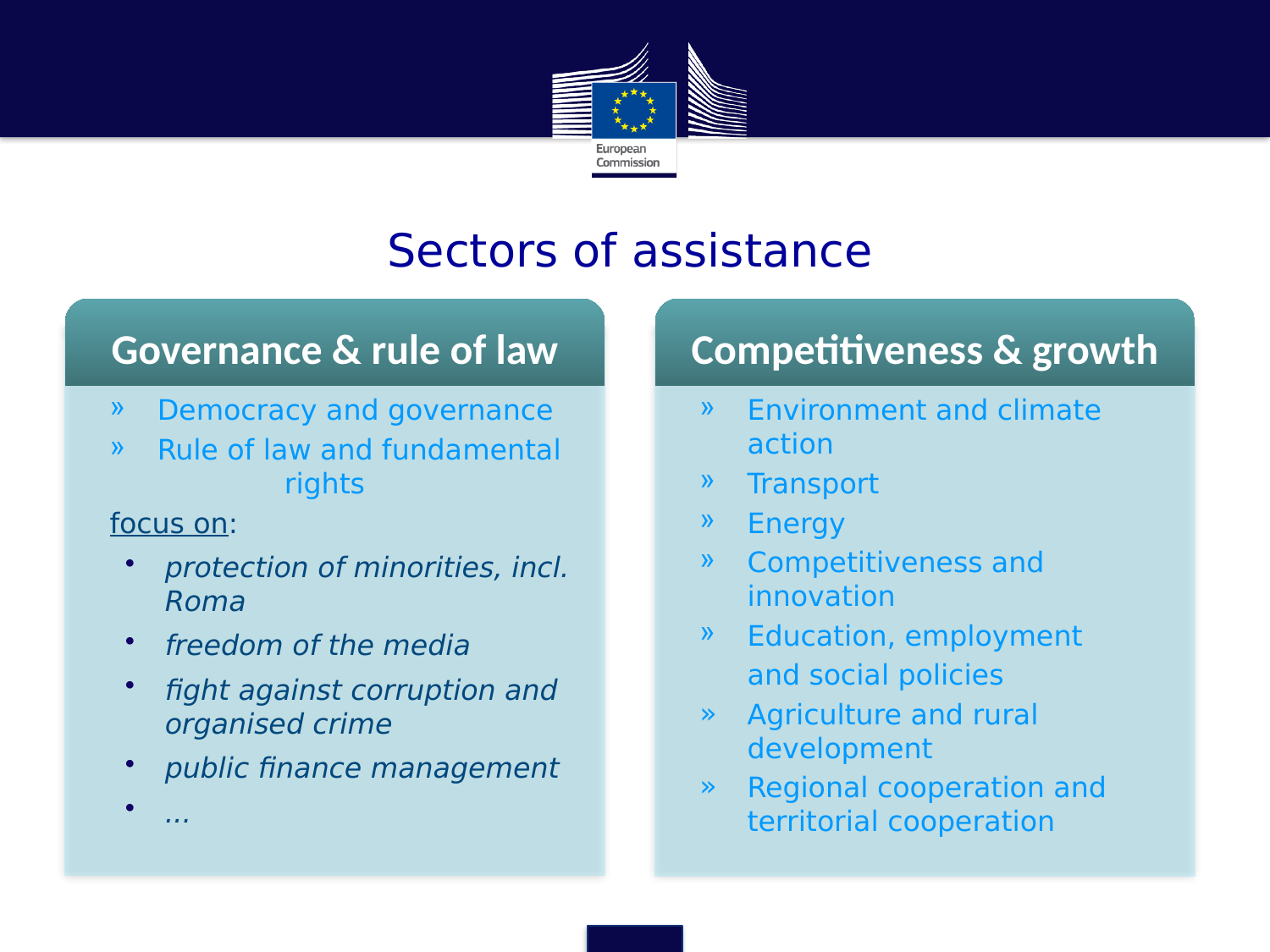

Sectors of assistance

Governance & rule of law

Competitiveness & growth

Democracy and governance
Rule of law and fundamental  	rights
focus on:
protection of minorities, incl. Roma
freedom of the media
fight against corruption and organised crime
public finance management
...

Environment and climate 	action
Transport
Energy
Competitiveness and 	innovation
Education, employment
	and social policies
Agriculture and rural 	development
Regional cooperation and 	territorial cooperation